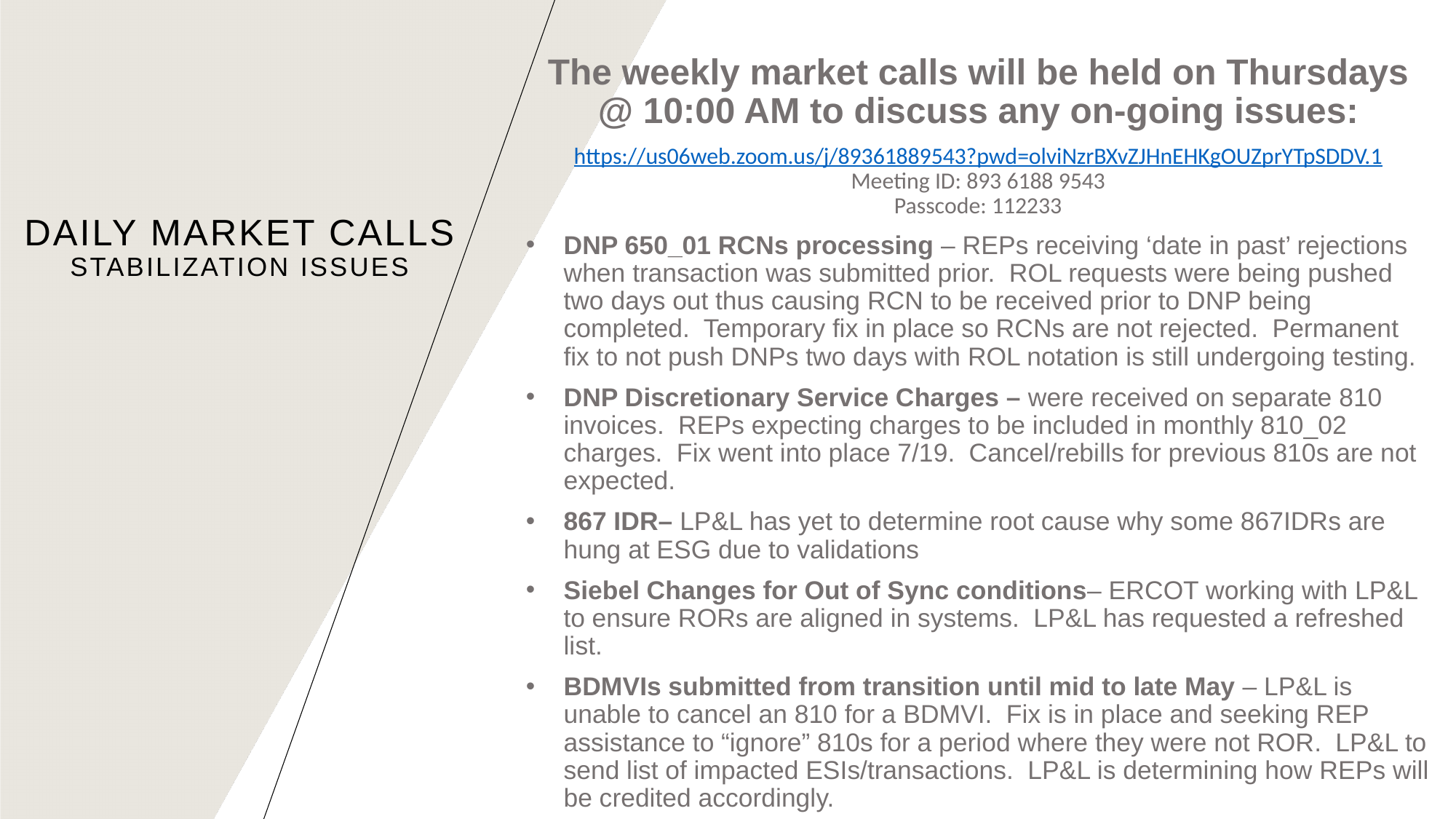

The weekly market calls will be held on Thursdays @ 10:00 AM to discuss any on-going issues:
https://us06web.zoom.us/j/89361889543?pwd=olviNzrBXvZJHnEHKgOUZprYTpSDDV.1
Meeting ID: 893 6188 9543
Passcode: 112233
DNP 650_01 RCNs processing – REPs receiving ‘date in past’ rejections when transaction was submitted prior.  ROL requests were being pushed two days out thus causing RCN to be received prior to DNP being completed.  Temporary fix in place so RCNs are not rejected.  Permanent fix to not push DNPs two days with ROL notation is still undergoing testing.
DNP Discretionary Service Charges – were received on separate 810 invoices.  REPs expecting charges to be included in monthly 810_02 charges.  Fix went into place 7/19.  Cancel/rebills for previous 810s are not expected.
867 IDR– LP&L has yet to determine root cause why some 867IDRs are hung at ESG due to validations
Siebel Changes for Out of Sync conditions– ERCOT working with LP&L to ensure RORs are aligned in systems.  LP&L has requested a refreshed list.
BDMVIs submitted from transition until mid to late May – LP&L is unable to cancel an 810 for a BDMVI.  Fix is in place and seeking REP assistance to “ignore” 810s for a period where they were not ROR.  LP&L to send list of impacted ESIs/transactions.  LP&L is determining how REPs will be credited accordingly.

# Daily Market Calls Stabilization issues